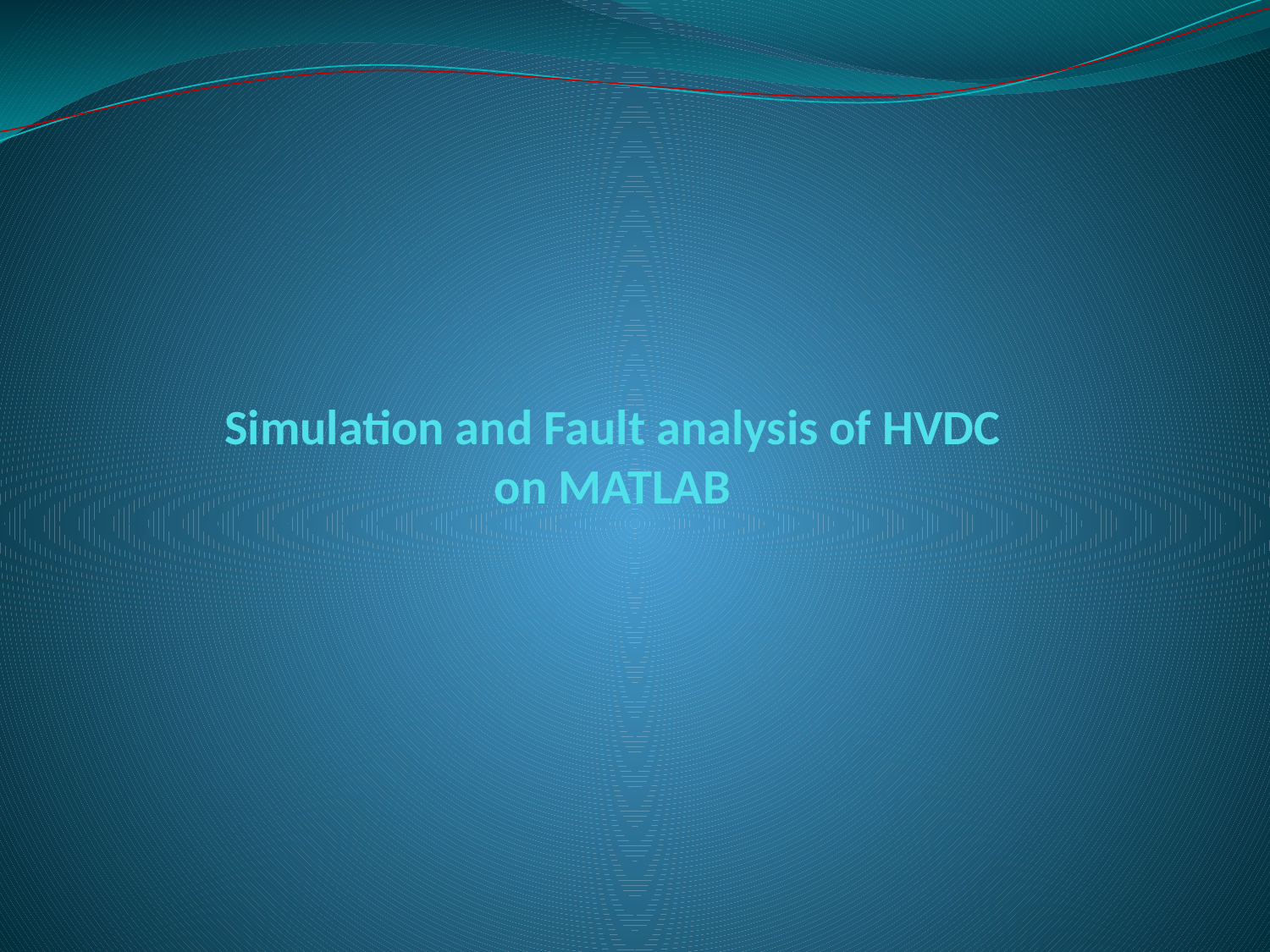

# Simulation and Fault analysis of HVDC on MATLAB